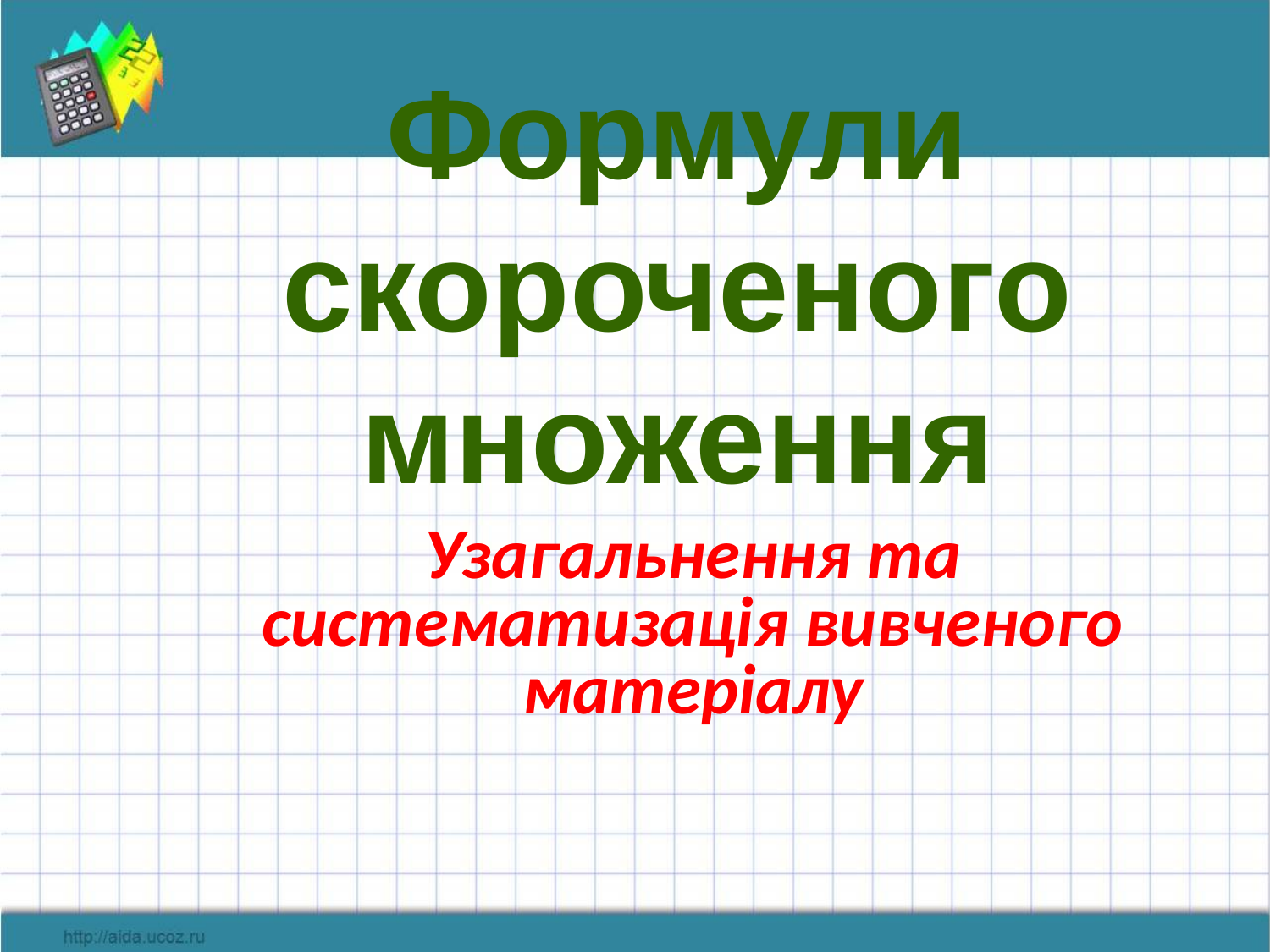

# Формули скороченого множення
Узагальнення та систематизація вивченого матеріалу